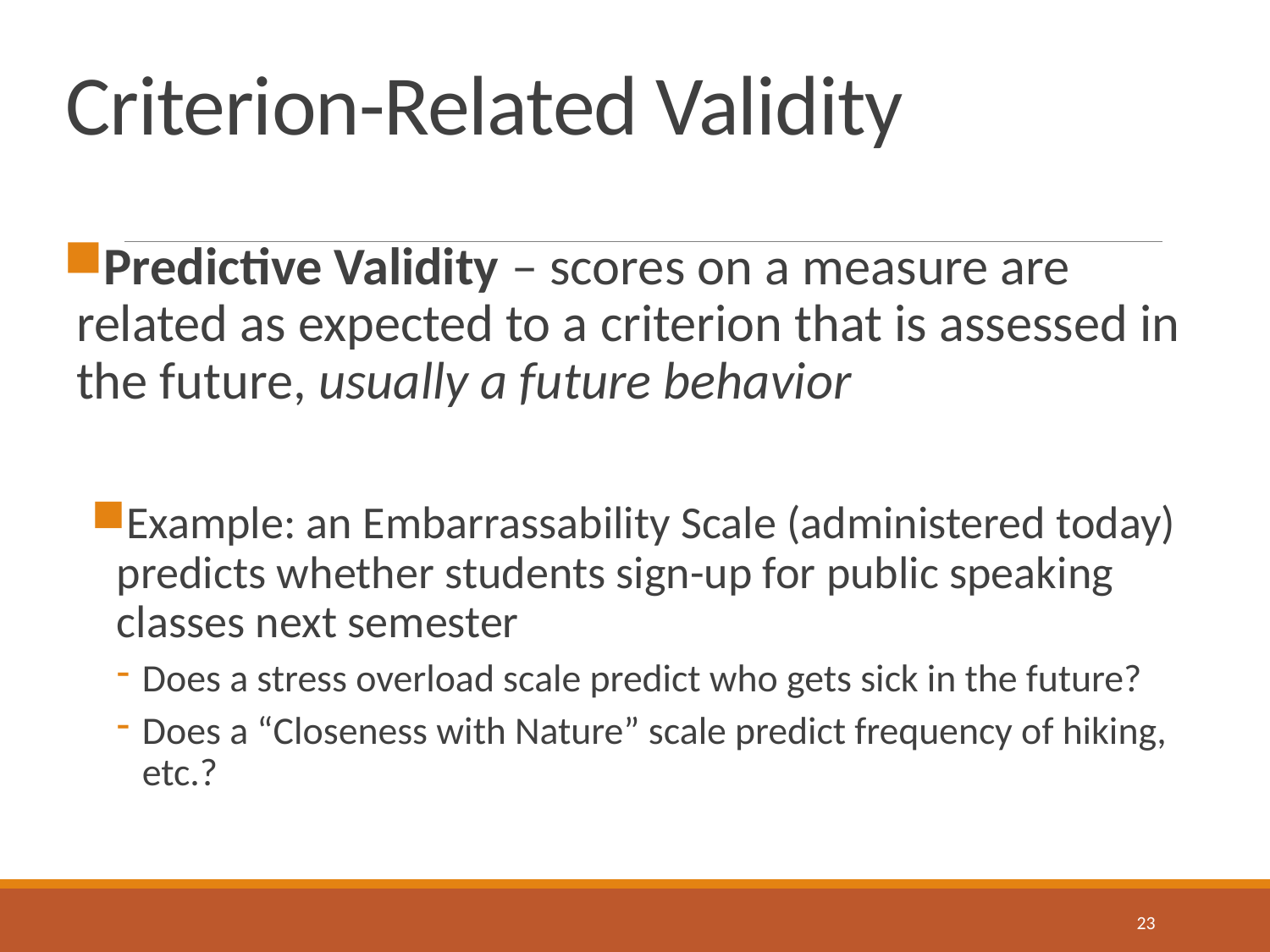

# Criterion-Related Validity
Predictive Validity – scores on a measure are related as expected to a criterion that is assessed in the future, usually a future behavior

Example: an Embarrassability Scale (administered today) predicts whether students sign-up for public speaking classes next semester
Does a stress overload scale predict who gets sick in the future?
Does a “Closeness with Nature” scale predict frequency of hiking, etc.?

23